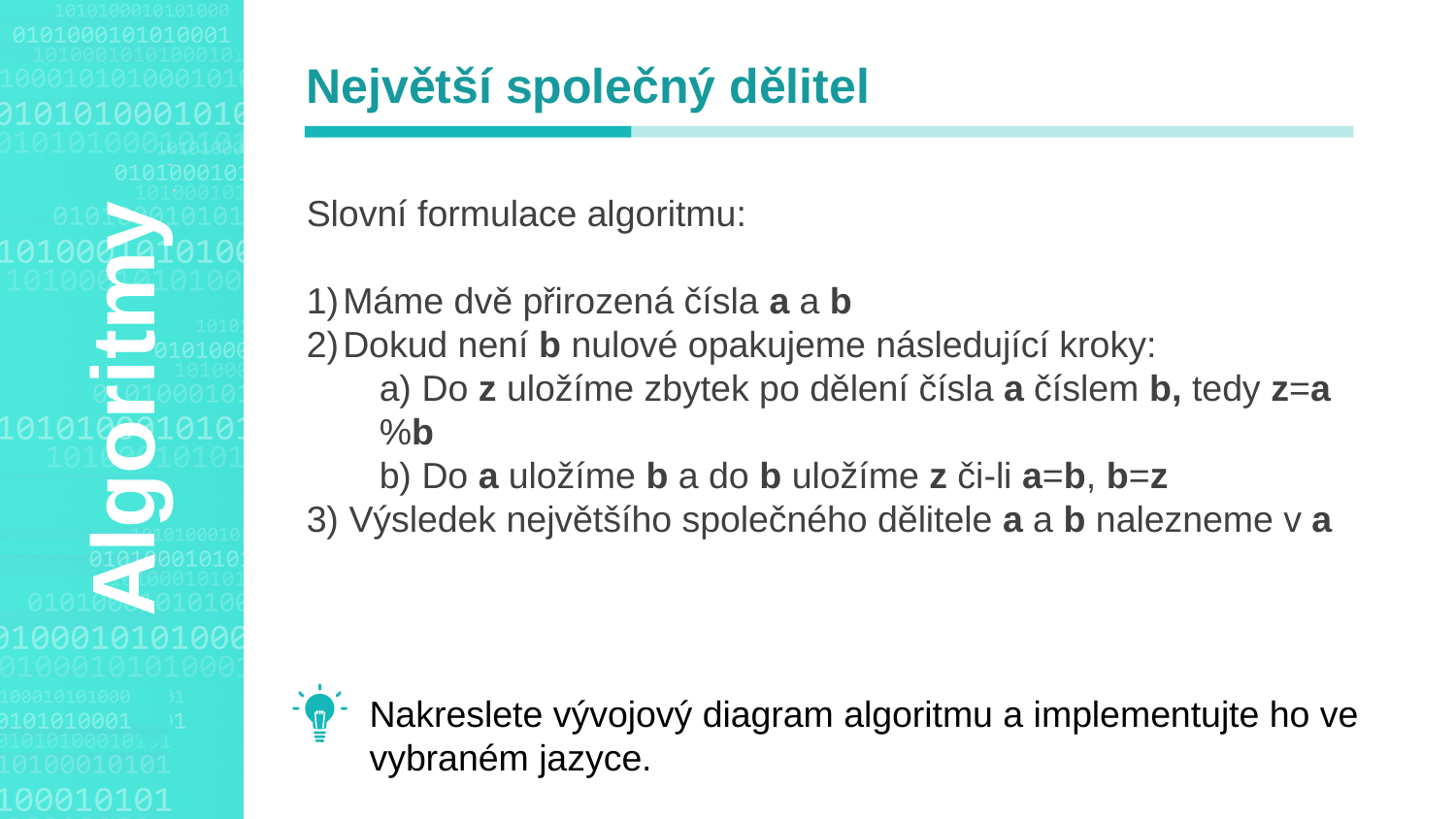

Největší společný dělitel
Slovní formulace algoritmu:

Máme dvě přirozená čísla a a b
Dokud není b nulové opakujeme následující kroky:
a) Do z uložíme zbytek po dělení čísla a číslem b, tedy z=a%b
b) Do a uložíme b a do b uložíme z či-li a=b, b=z
3) Výsledek největšího společného dělitele a a b nalezneme v a

Agenda Style

Algoritmy
Nakreslete vývojový diagram algoritmu a implementujte ho ve
vybraném jazyce.